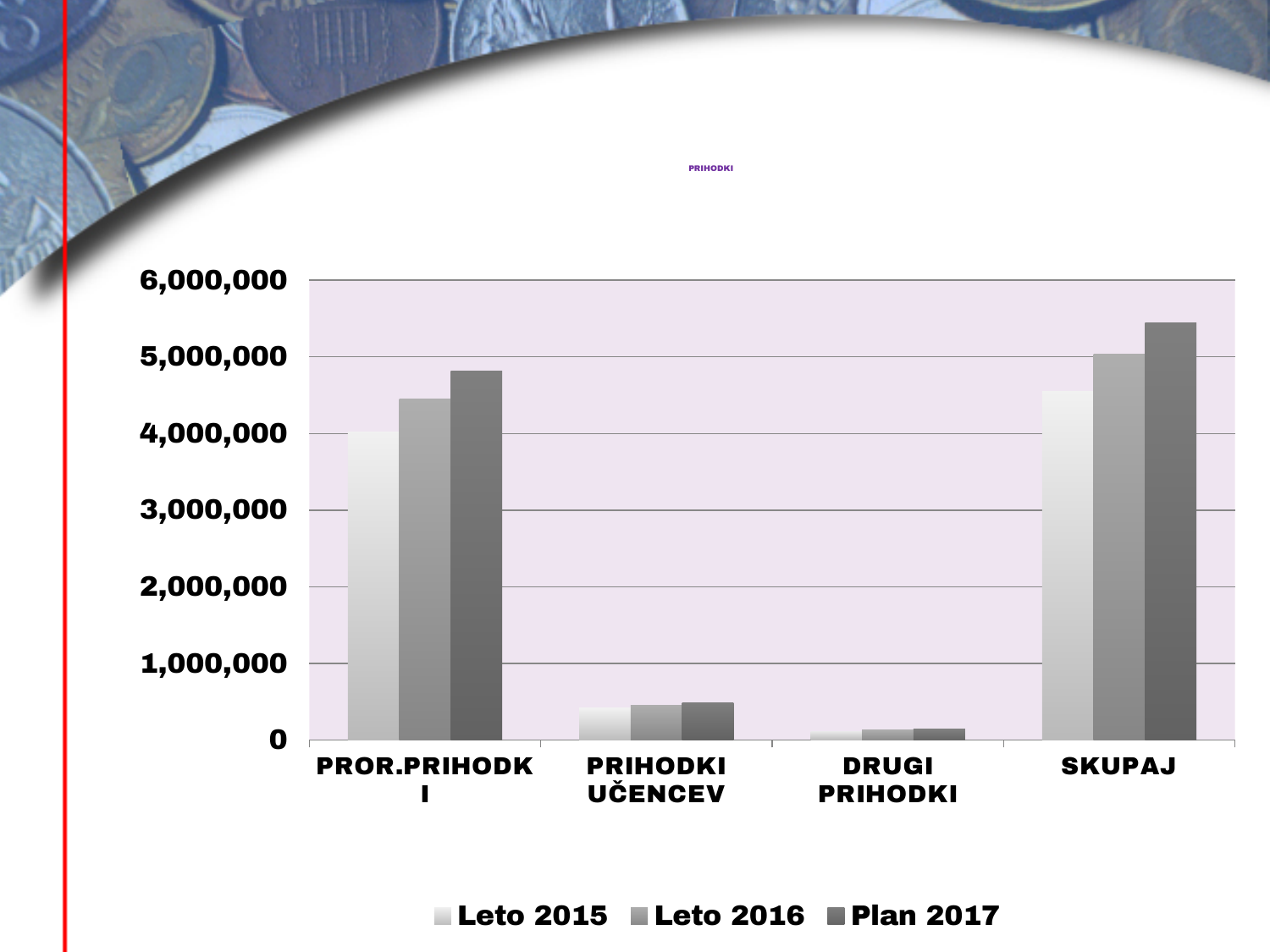

# PRIHODKI

### Chart

| Category | Leto 2015 | Leto 2016 | Plan 2017 |
|---|---|---|---|
| PROR.PRIHODKI | 4021635.0 | 4448860.0 | 4814741.0 |
| PRIHODKI UČENCEV | 418523.0 | 456535.0 | 488059.0 |
| DRUGI PRIHODKI | 105519.0 | 134948.0 | 140000.0 |
| SKUPAJ | 4545677.0 | 5040343.0 | 5442800.0 |